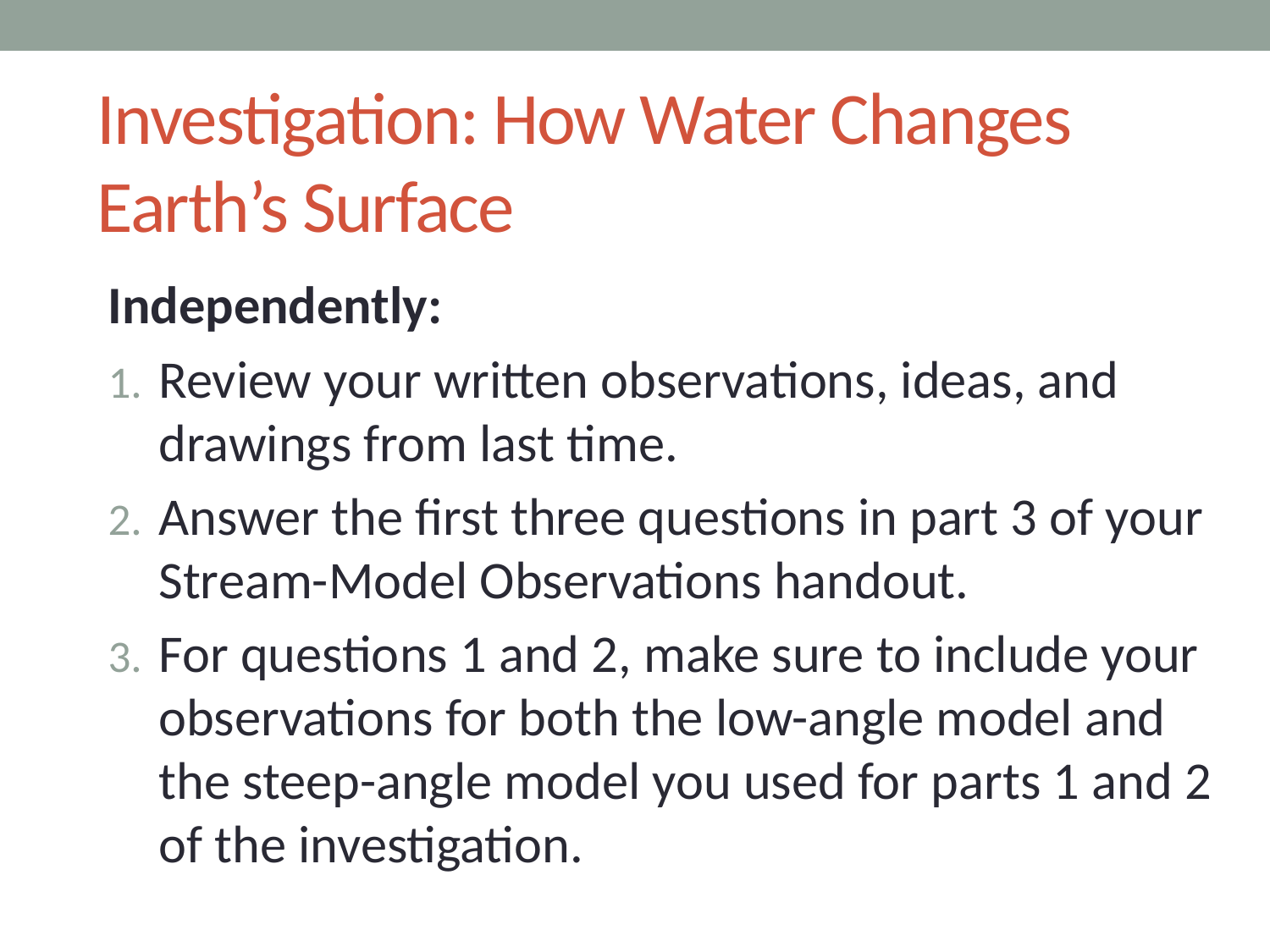

# Investigation: How Water Changes Earth’s Surface
Independently:
Review your written observations, ideas, and drawings from last time.
Answer the first three questions in part 3 of your Stream-Model Observations handout.
For questions 1 and 2, make sure to include your observations for both the low-angle model and the steep-angle model you used for parts 1 and 2 of the investigation.